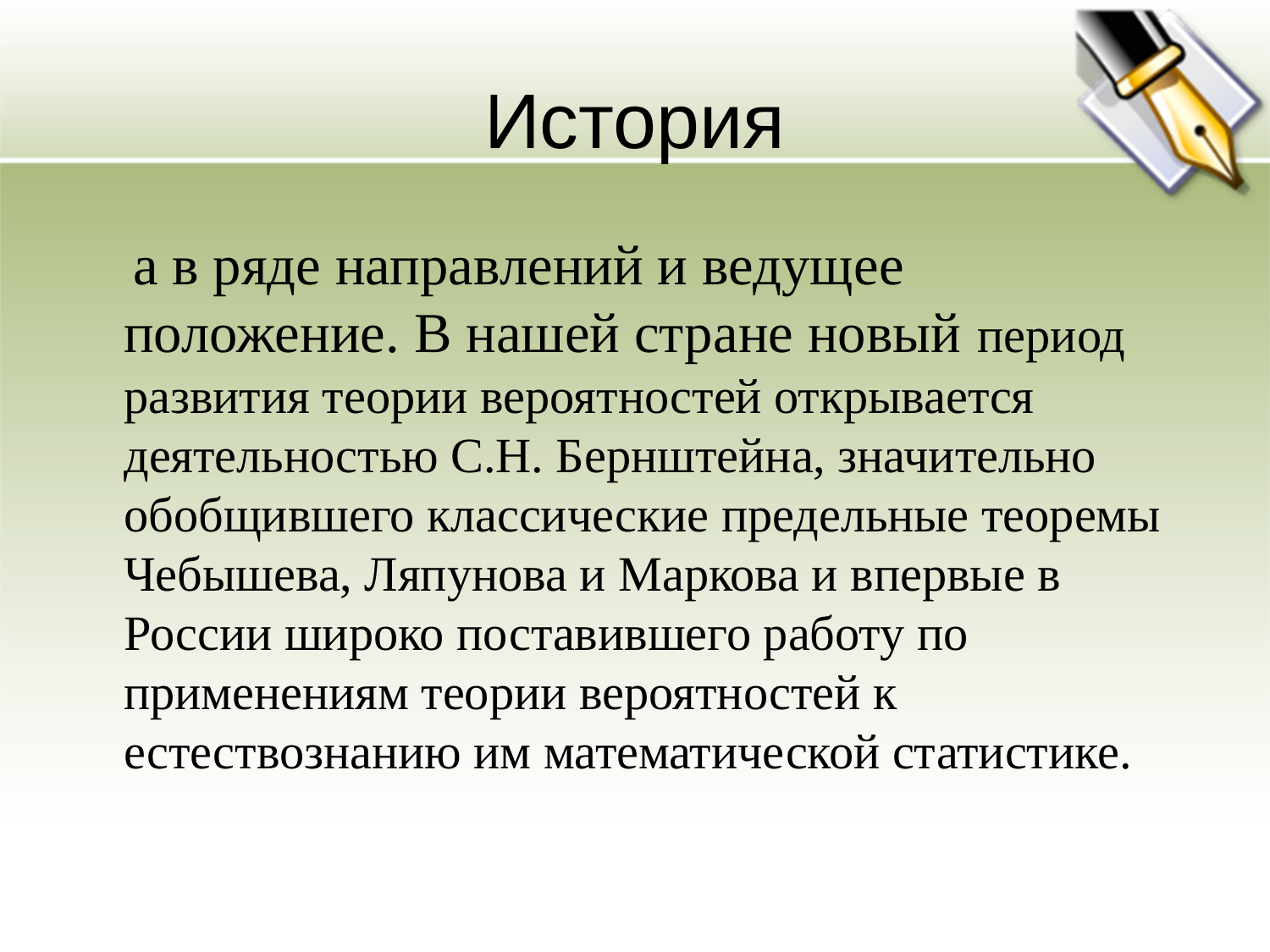

# История
    а в ряде направлений и ведущее положение. В нашей стране новый период развития теории вероятностей открывается деятельностью С.Н. Бернштейна, значительно обобщившего классические предельные теоремы Чебышева, Ляпунова и Маркова и впервые в России широко поставившего работу по применениям теории вероятностей к естествознанию им математической статистике.